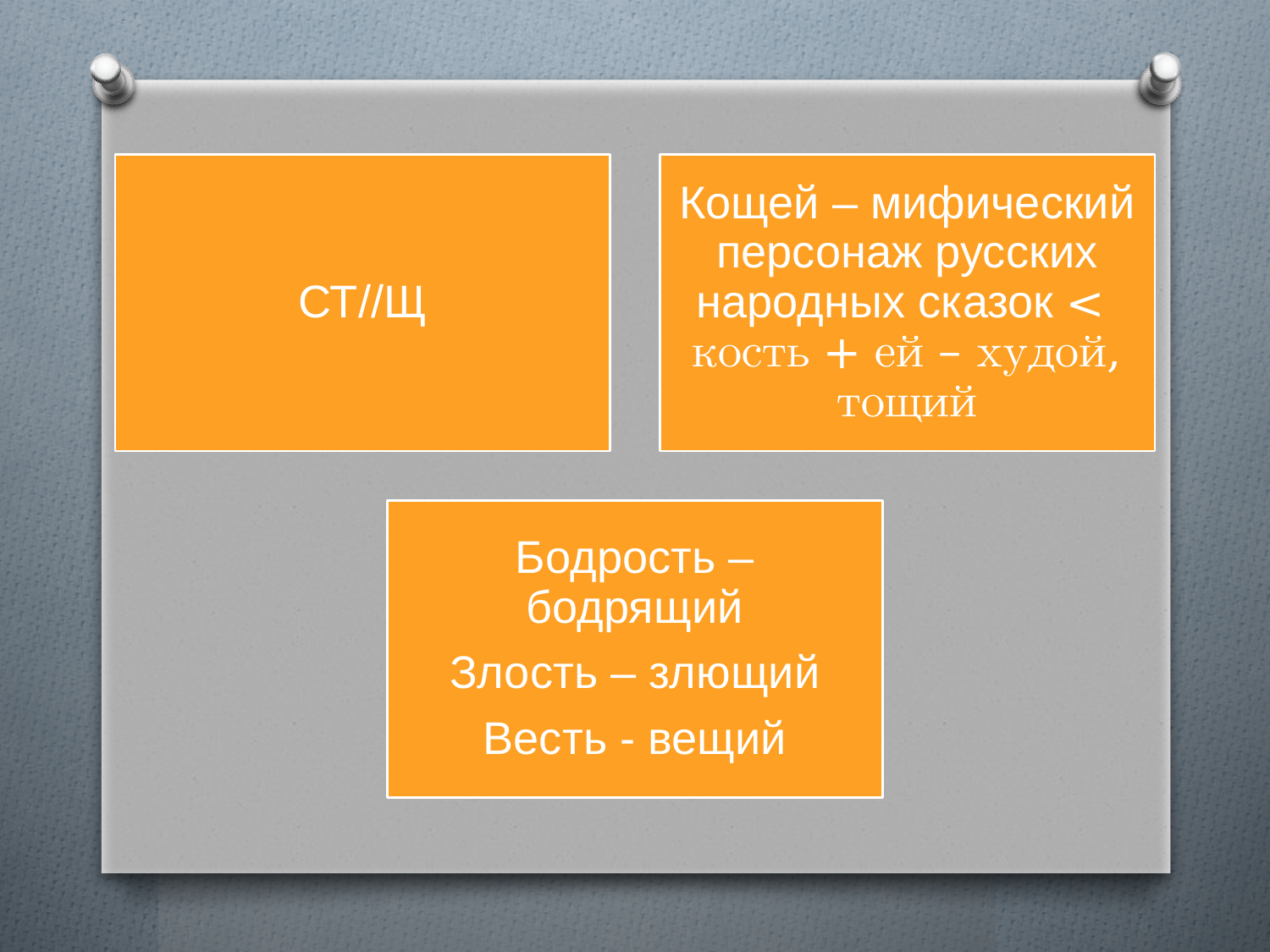

СТ//Щ
Кощей – мифический персонаж русских народных сказок <  кость + ей – худой, тощий
Бодрость – бодрящий
Злость – злющий
Весть - вещий